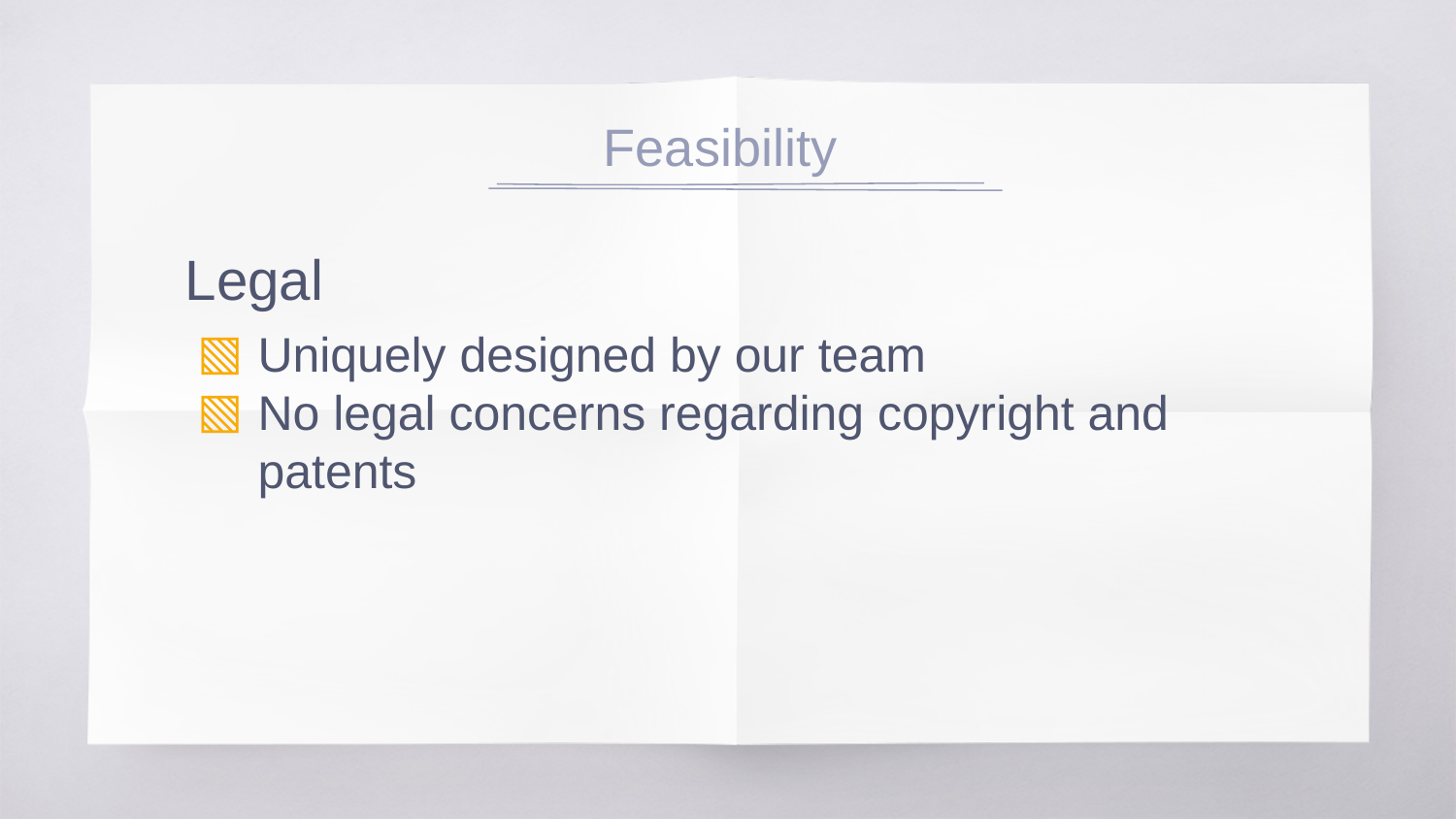

# Feasibility
Legal
Uniquely designed by our team
No legal concerns regarding copyright and patents